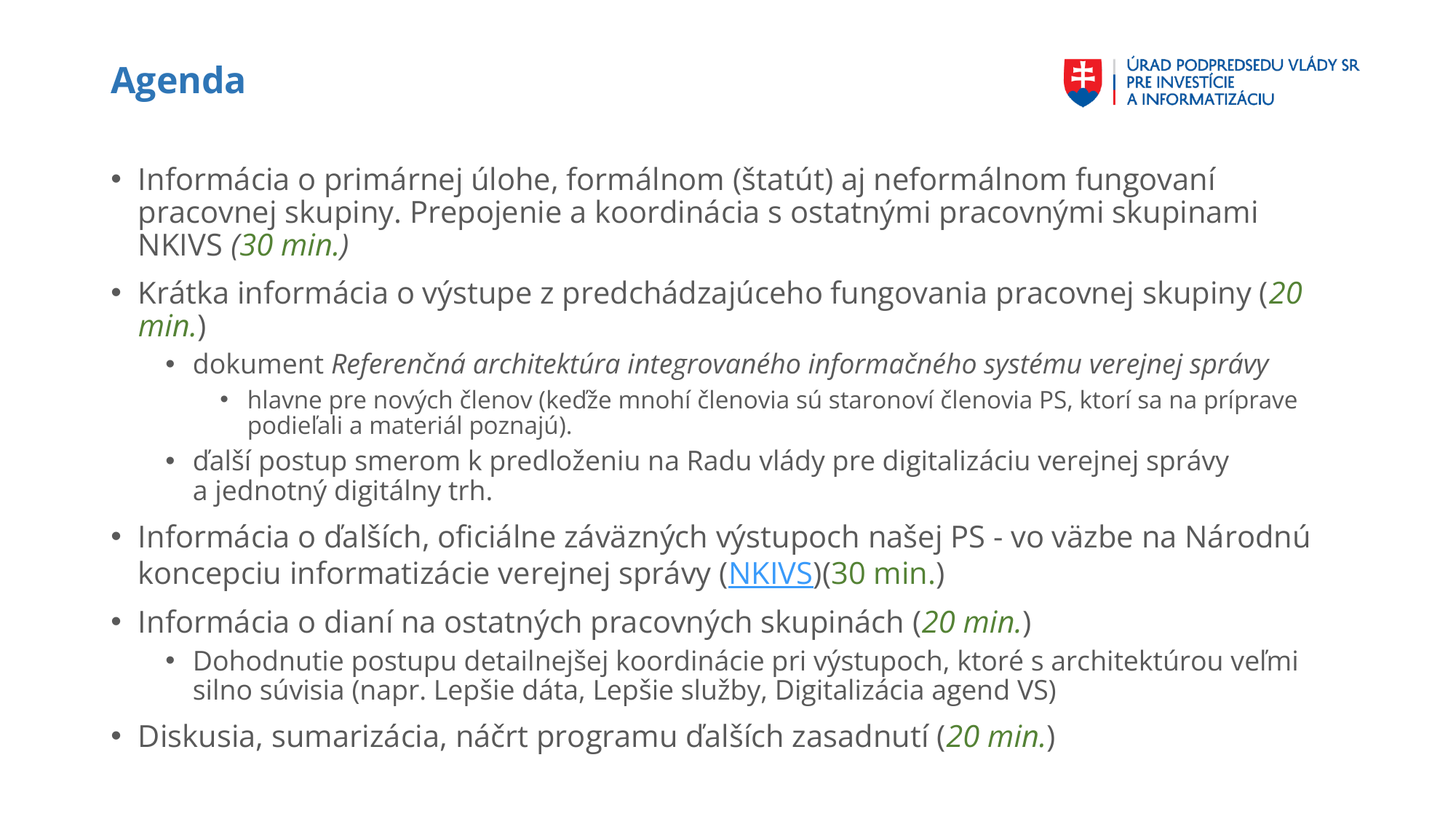

# Agenda
Informácia o primárnej úlohe, formálnom (štatút) aj neformálnom fungovaní pracovnej skupiny. Prepojenie a koordinácia s ostatnými pracovnými skupinami NKIVS (30 min.)
Krátka informácia o výstupe z predchádzajúceho fungovania pracovnej skupiny (20 min.)
dokument Referenčná architektúra integrovaného informačného systému verejnej správy
hlavne pre nových členov (keďže mnohí členovia sú staronoví členovia PS, ktorí sa na príprave podieľali a materiál poznajú).
ďalší postup smerom k predloženiu na Radu vlády pre digitalizáciu verejnej správy a jednotný digitálny trh.
Informácia o ďalších, oficiálne záväzných výstupoch našej PS - vo väzbe na Národnú koncepciu informatizácie verejnej správy (NKIVS)(30 min.)
Informácia o dianí na ostatných pracovných skupinách (20 min.)
Dohodnutie postupu detailnejšej koordinácie pri výstupoch, ktoré s architektúrou veľmi silno súvisia (napr. Lepšie dáta, Lepšie služby, Digitalizácia agend VS)
Diskusia, sumarizácia, náčrt programu ďalších zasadnutí (20 min.)